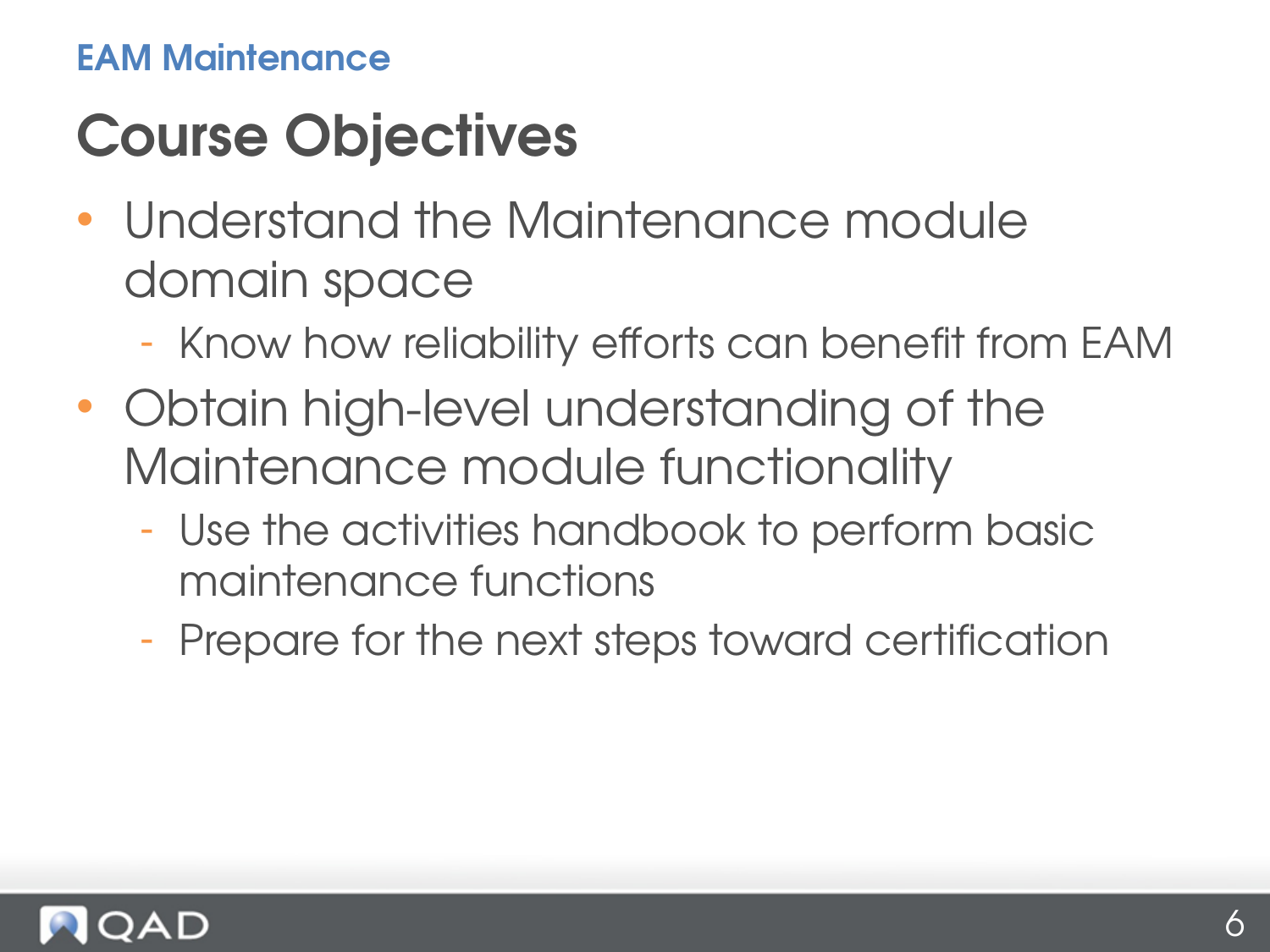

EAM Maintenance
# Course Objectives
Understand the Maintenance module domain space
Know how reliability efforts can benefit from EAM
Obtain high-level understanding of the Maintenance module functionality
Use the activities handbook to perform basic maintenance functions
Prepare for the next steps toward certification
6